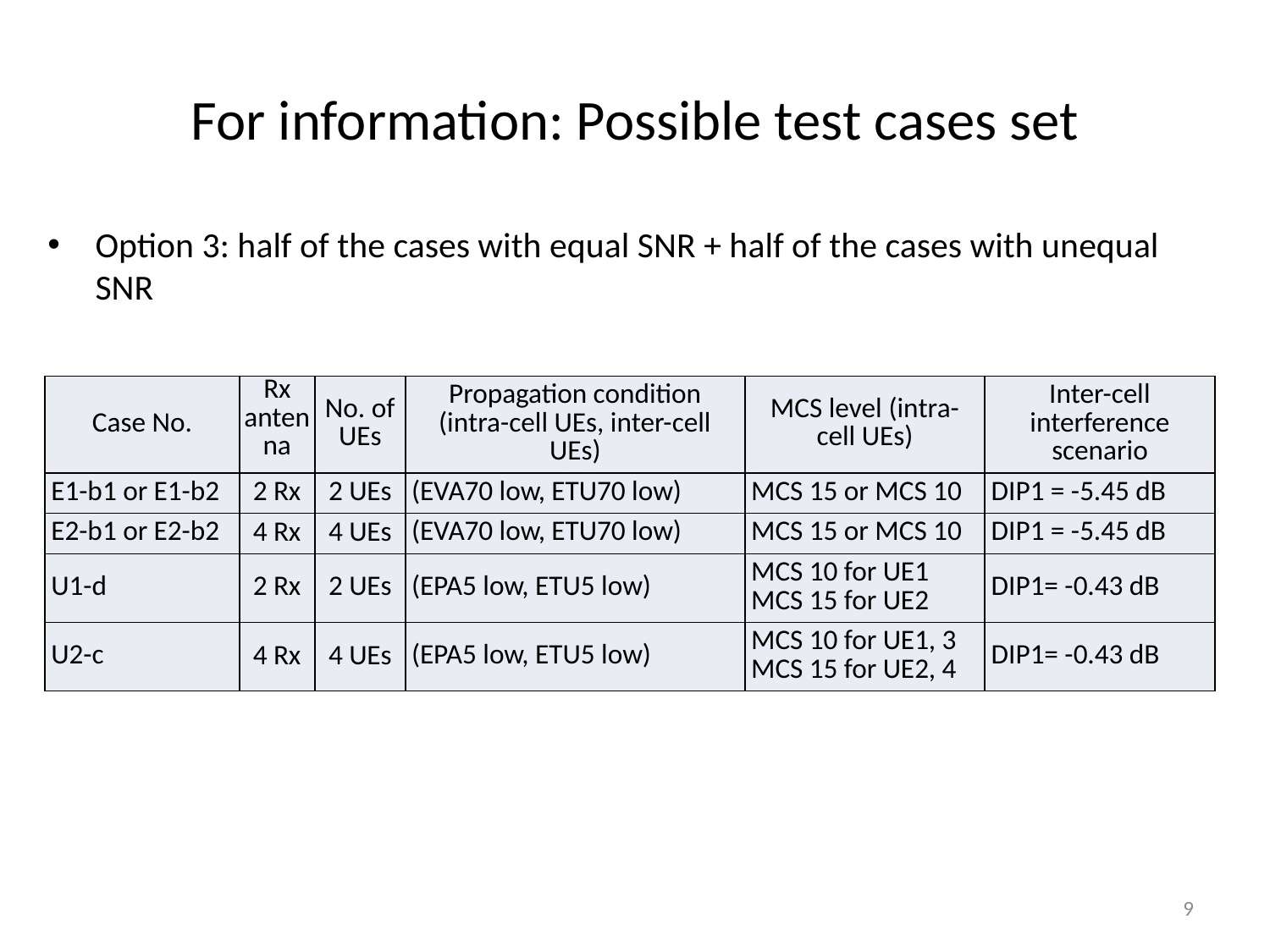

# For information: Possible test cases set
Option 3: half of the cases with equal SNR + half of the cases with unequal SNR

| Case No. | Rx antenna | No. of UEs | Propagation condition (intra-cell UEs, inter-cell UEs) | MCS level (intra-cell UEs) | Inter-cell interference scenario |
| --- | --- | --- | --- | --- | --- |
| E1-b1 or E1-b2 | 2 Rx | 2 UEs | (EVA70 low, ETU70 low) | MCS 15 or MCS 10 | DIP1 = -5.45 dB |
| E2-b1 or E2-b2 | 4 Rx | 4 UEs | (EVA70 low, ETU70 low) | MCS 15 or MCS 10 | DIP1 = -5.45 dB |
| U1-d | 2 Rx | 2 UEs | (EPA5 low, ETU5 low) | MCS 10 for UE1 MCS 15 for UE2 | DIP1= -0.43 dB |
| U2-c | 4 Rx | 4 UEs | (EPA5 low, ETU5 low) | MCS 10 for UE1, 3 MCS 15 for UE2, 4 | DIP1= -0.43 dB |
9